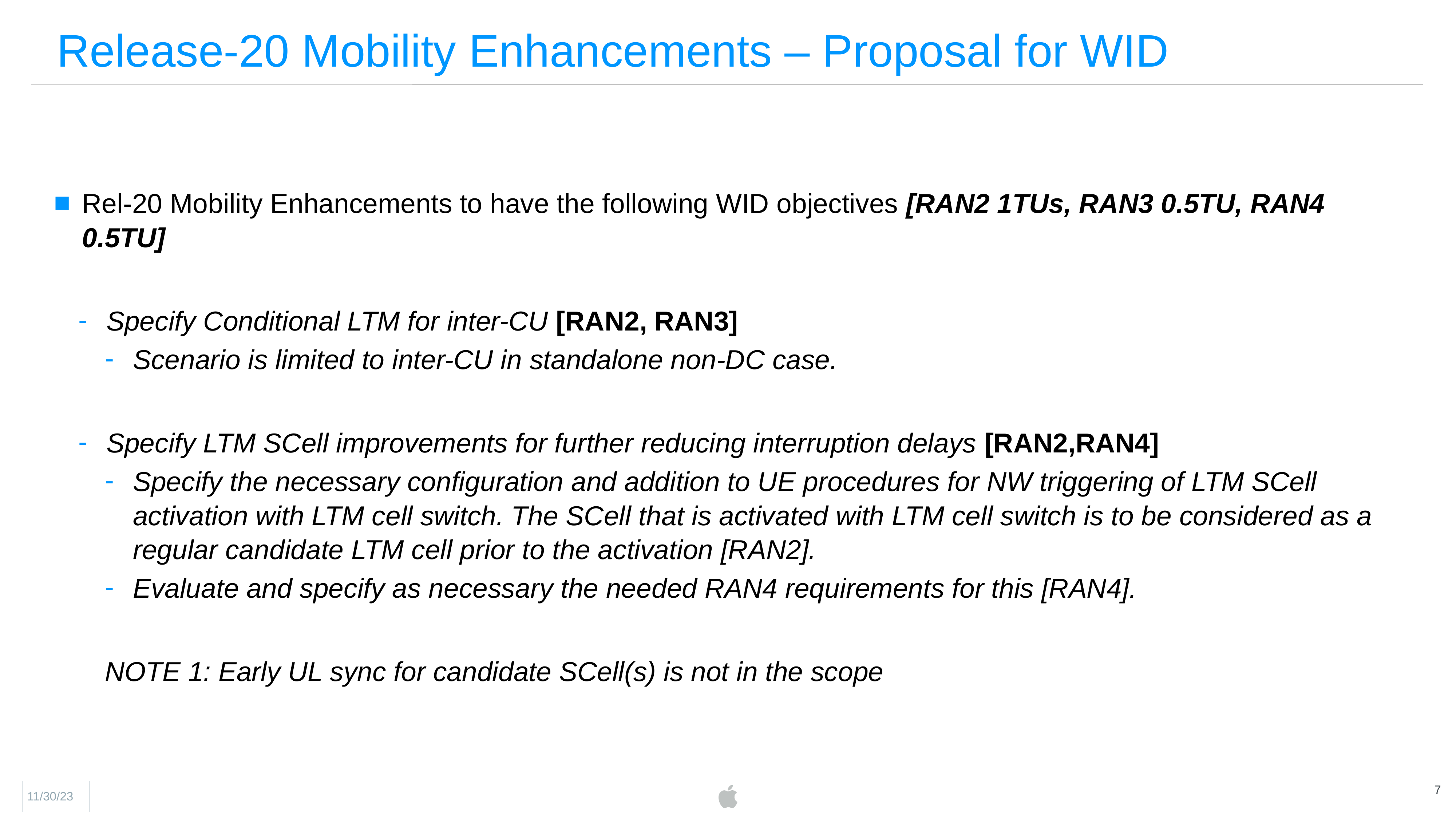

Release-20 Mobility Enhancements – Proposal for WID

Rel-20 Mobility Enhancements to have the following WID objectives [RAN2 1TUs, RAN3 0.5TU, RAN4 0.5TU]

Specify Conditional LTM for inter-CU [RAN2, RAN3]
Scenario is limited to inter-CU in standalone non-DC case.

Specify LTM SCell improvements for further reducing interruption delays [RAN2,RAN4]
Specify the necessary configuration and addition to UE procedures for NW triggering of LTM SCell activation with LTM cell switch. The SCell that is activated with LTM cell switch is to be considered as a regular candidate LTM cell prior to the activation [RAN2].
Evaluate and specify as necessary the needed RAN4 requirements for this [RAN4].

NOTE 1: Early UL sync for candidate SCell(s) is not in the scope

7